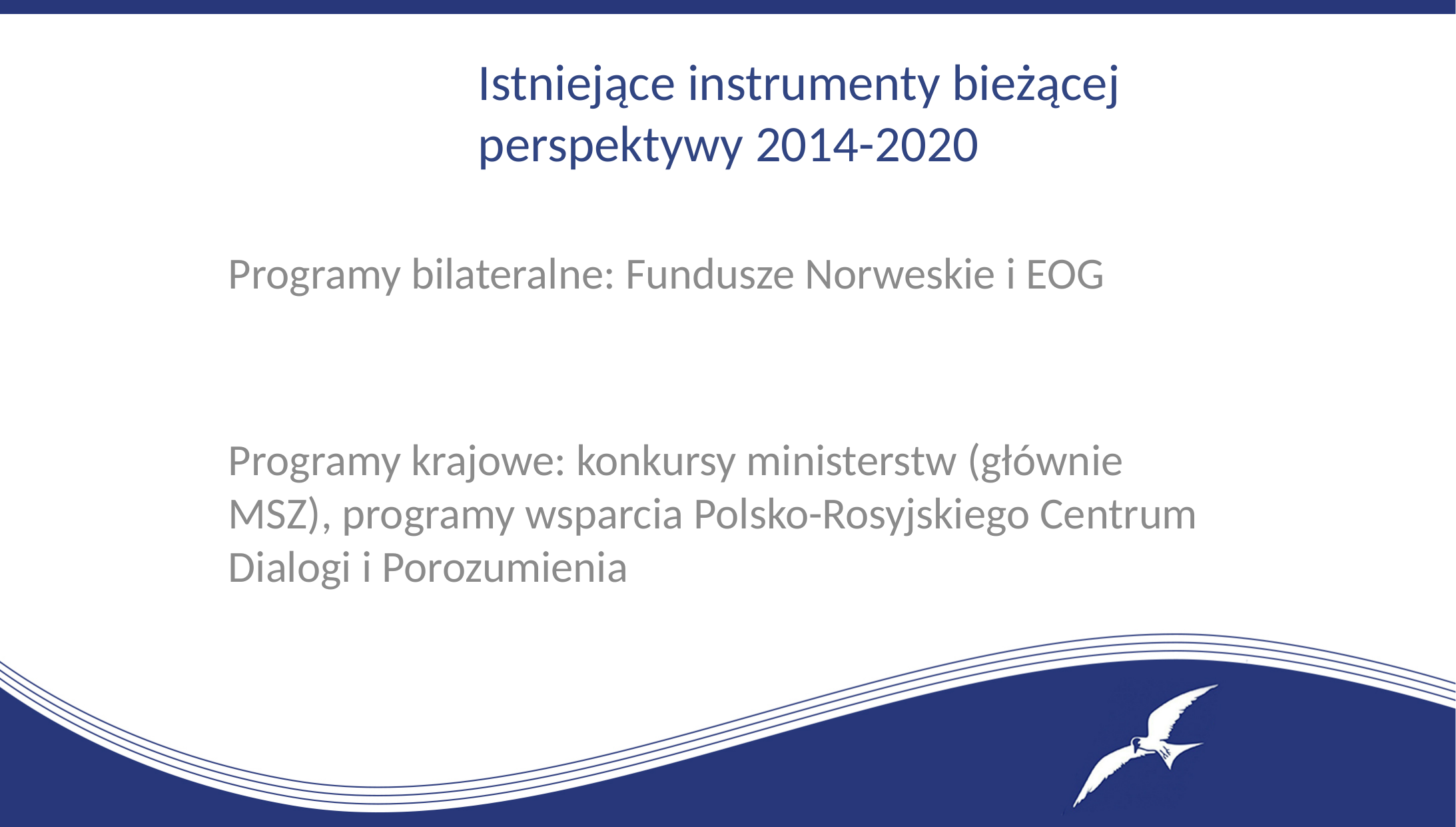

# Istniejące instrumenty bieżącej perspektywy 2014-2020

Programy bilateralne: Fundusze Norweskie i EOG

Programy krajowe: konkursy ministerstw (głównie MSZ), programy wsparcia Polsko-Rosyjskiego Centrum Dialogi i Porozumienia